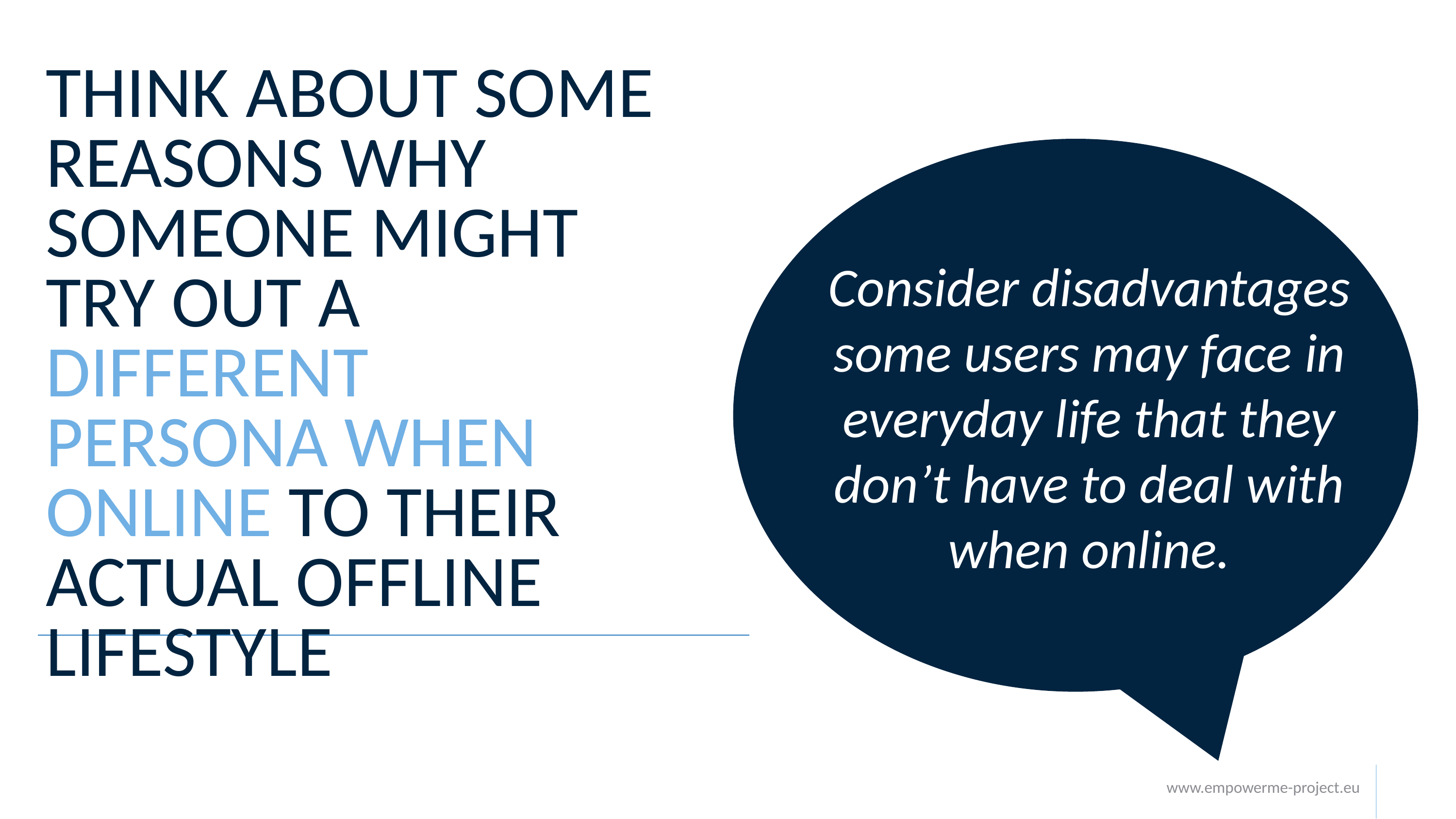

# THINK ABOUT SOME REASONS WHY SOMEONE MIGHT TRY OUT A DIFFERENT PERSONA WHEN ONLINE TO THEIR ACTUAL OFFLINE LIFESTYLE

Consider disadvantages some users may face in everyday life that they don’t have to deal with when online.
www.empowerme-project.eu